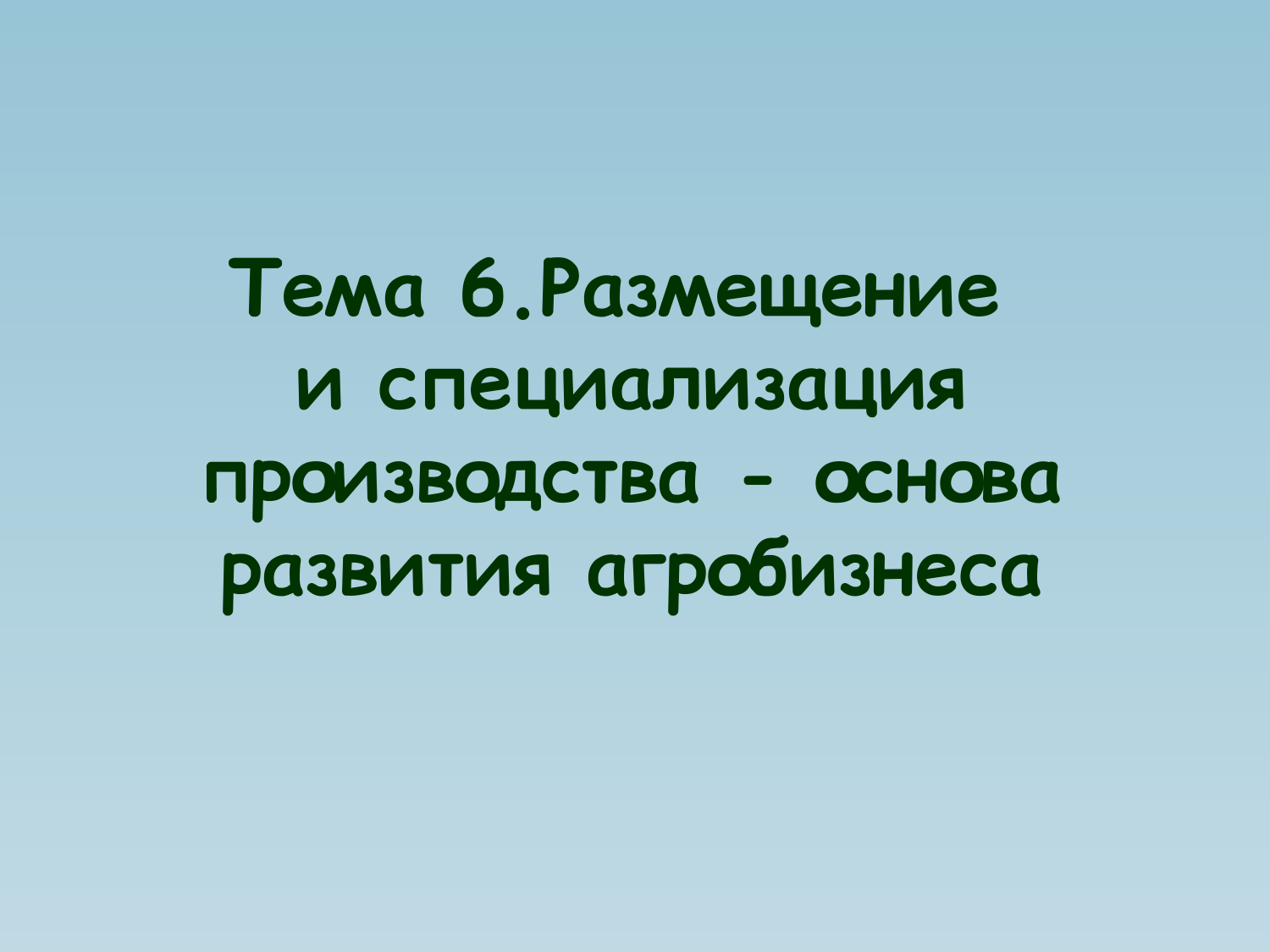

# Тема 6.Размещение и специализация производства - основа развития агробизнеса